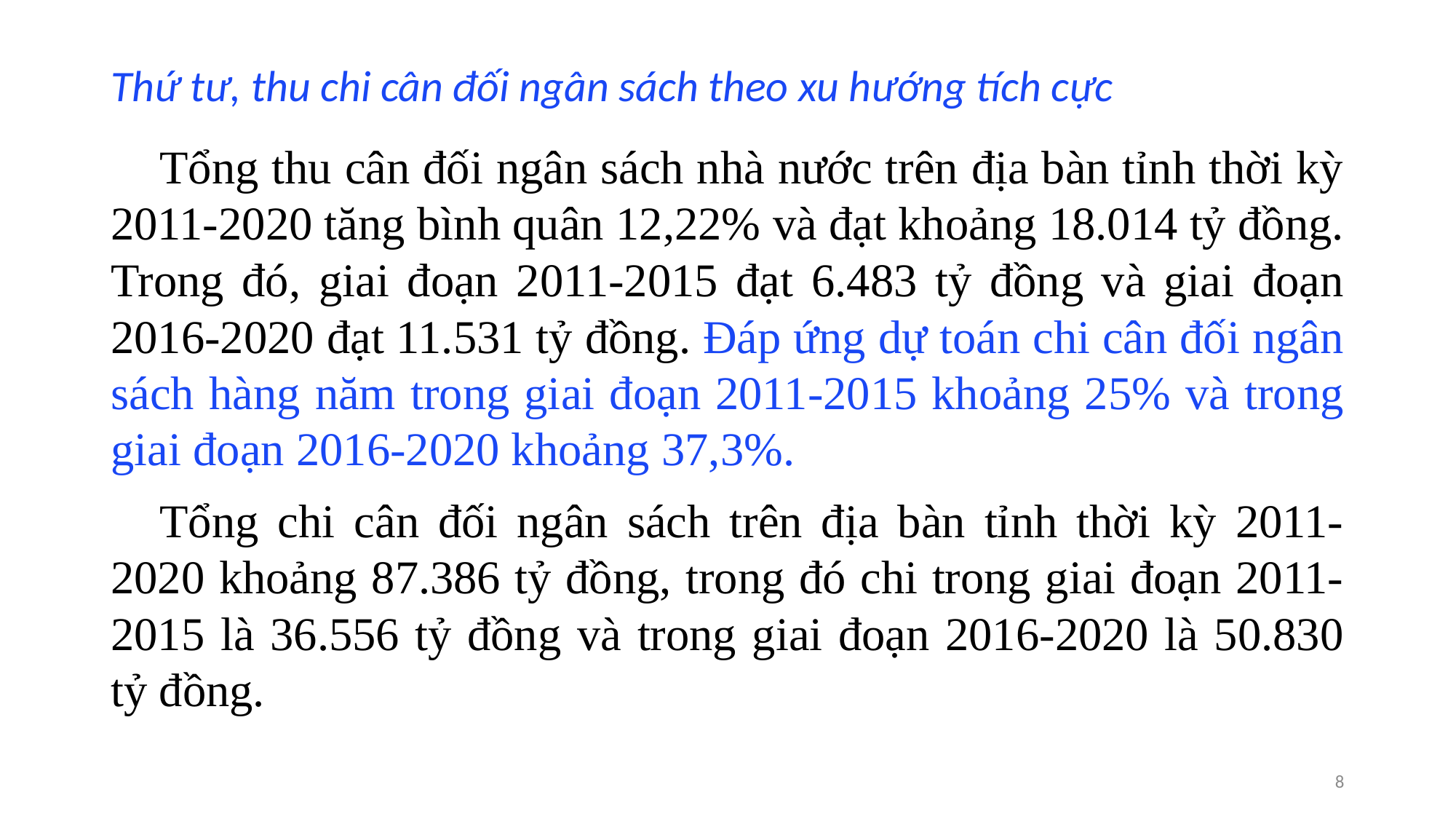

# Thứ tư, thu chi cân đối ngân sách theo xu hướng tích cực
Tổng thu cân đối ngân sách nhà nước trên địa bàn tỉnh thời kỳ 2011-2020 tăng bình quân 12,22% và đạt khoảng 18.014 tỷ đồng. Trong đó, giai đoạn 2011-2015 đạt 6.483 tỷ đồng và giai đoạn 2016-2020 đạt 11.531 tỷ đồng. Đáp ứng dự toán chi cân đối ngân sách hàng năm trong giai đoạn 2011-2015 khoảng 25% và trong giai đoạn 2016-2020 khoảng 37,3%.
Tổng chi cân đối ngân sách trên địa bàn tỉnh thời kỳ 2011-2020 khoảng 87.386 tỷ đồng, trong đó chi trong giai đoạn 2011-2015 là 36.556 tỷ đồng và trong giai đoạn 2016-2020 là 50.830 tỷ đồng.
8